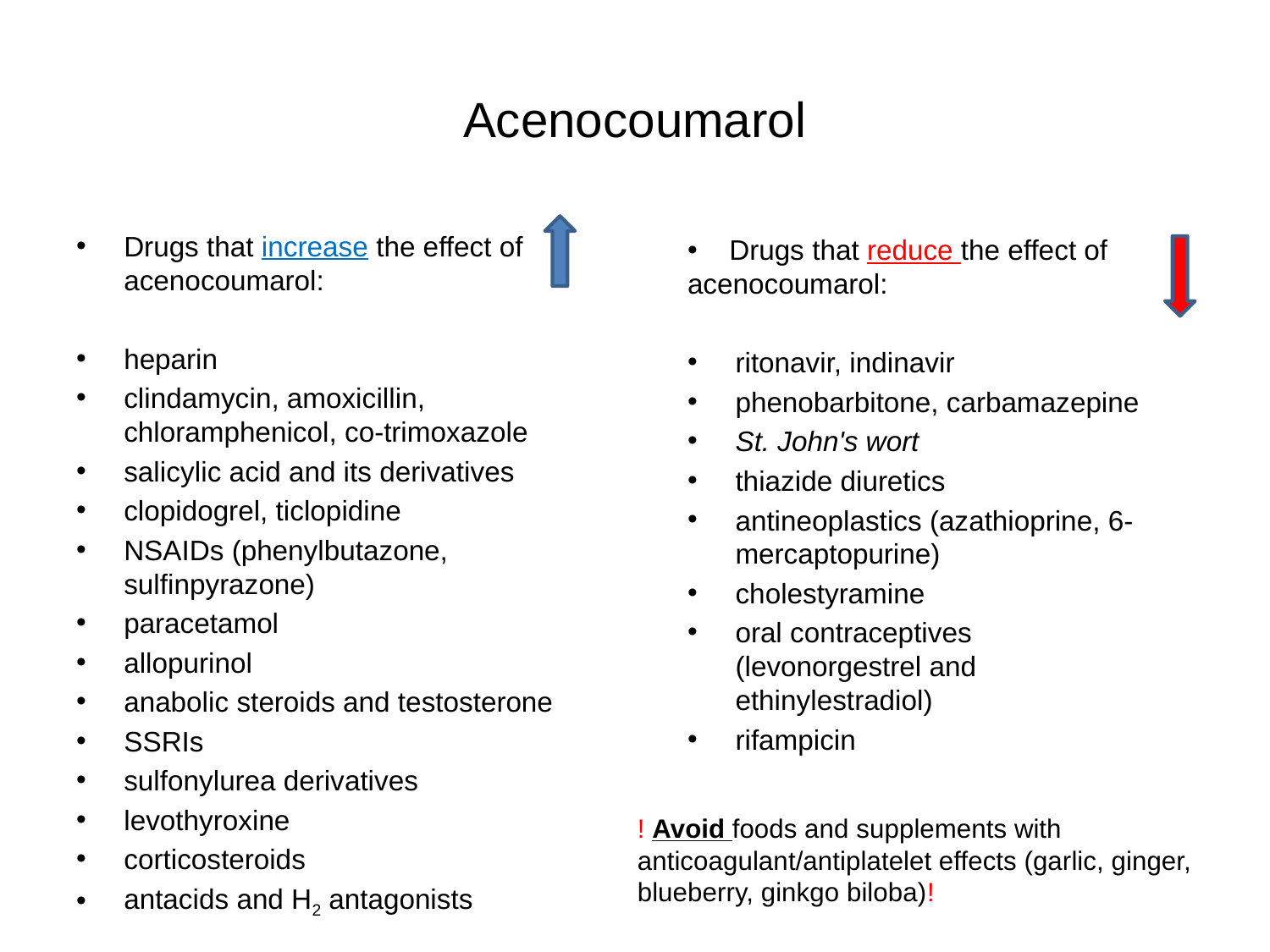

# Acenocoumarol

Drugs that increase the effect of acenocoumarol:

heparin
clindamycin, amoxicillin, chloramphenicol, co-trimoxazole
salicylic acid and its derivatives
clopidogrel, ticlopidine
NSAIDs (phenylbutazone, sulfinpyrazone)
paracetamol
allopurinol
anabolic steroids and testosterone
SSRIs
sulfonylurea derivatives
levothyroxine
corticosteroids
antacids and H2 antagonists

     Drugs that reduce the effect of acenocoumarol:

ritonavir, indinavir
phenobarbitone, carbamazepine
St. John's wort
thiazide diuretics
antineoplastics (azathioprine, 6-mercaptopurine)
cholestyramine
oral contraceptives (levonorgestrel and ethinylestradiol)
rifampicin

! Avoid foods and supplements with anticoagulant/antiplatelet effects (garlic, ginger, blueberry, ginkgo biloba)!